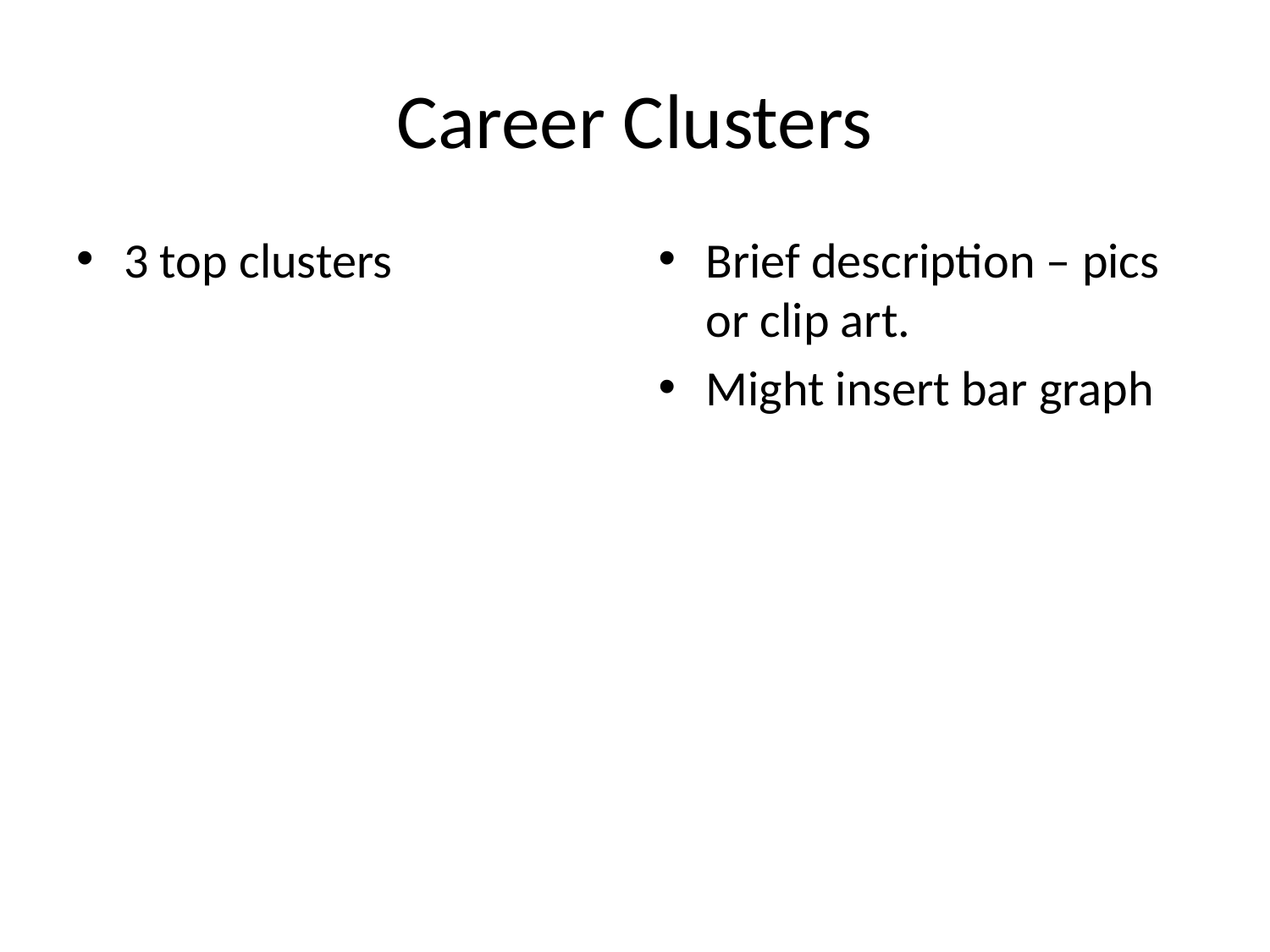

# Career Clusters
3 top clusters
Brief description – pics or clip art.
Might insert bar graph